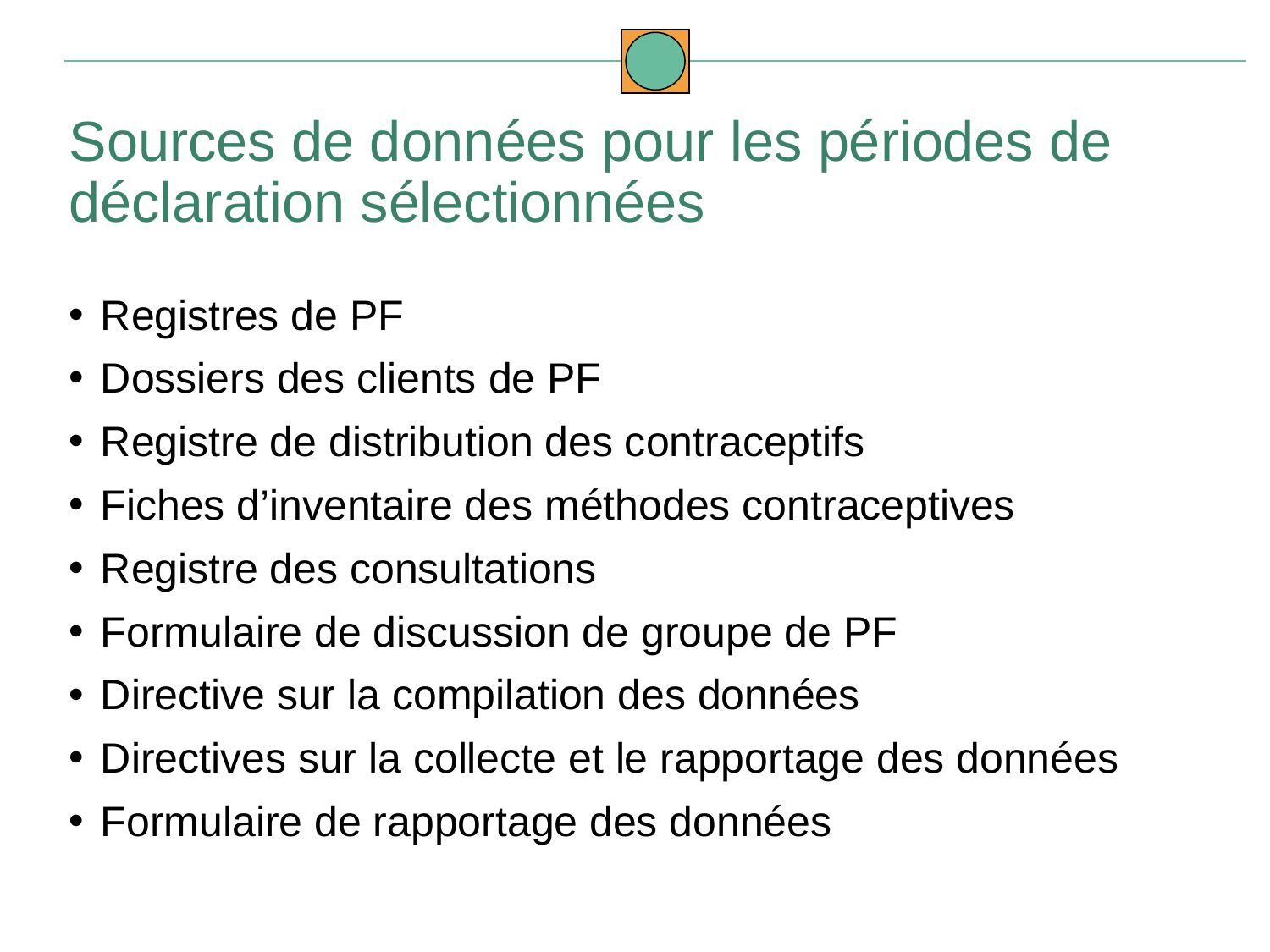

Sources de données pour les périodes de déclaration sélectionnées
Registres de PF
Dossiers des clients de PF
Registre de distribution des contraceptifs
Fiches d’inventaire des méthodes contraceptives
Registre des consultations
Formulaire de discussion de groupe de PF
Directive sur la compilation des données
Directives sur la collecte et le rapportage des données
Formulaire de rapportage des données